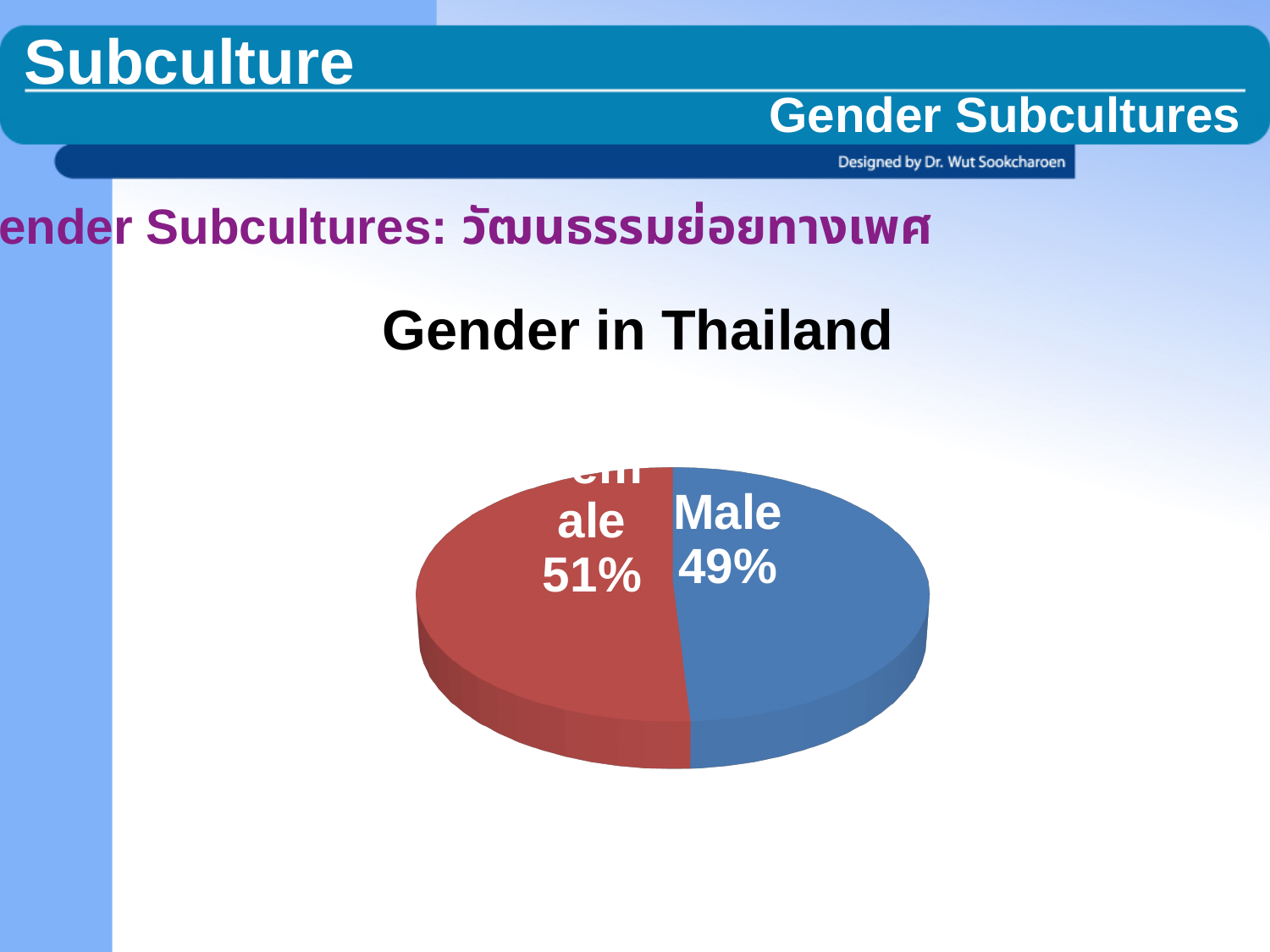

Subculture
Gender Subcultures
Gender Subcultures: วัฒนธรรมย่อยทางเพศ
Gender in Thailand

[unsupported chart]